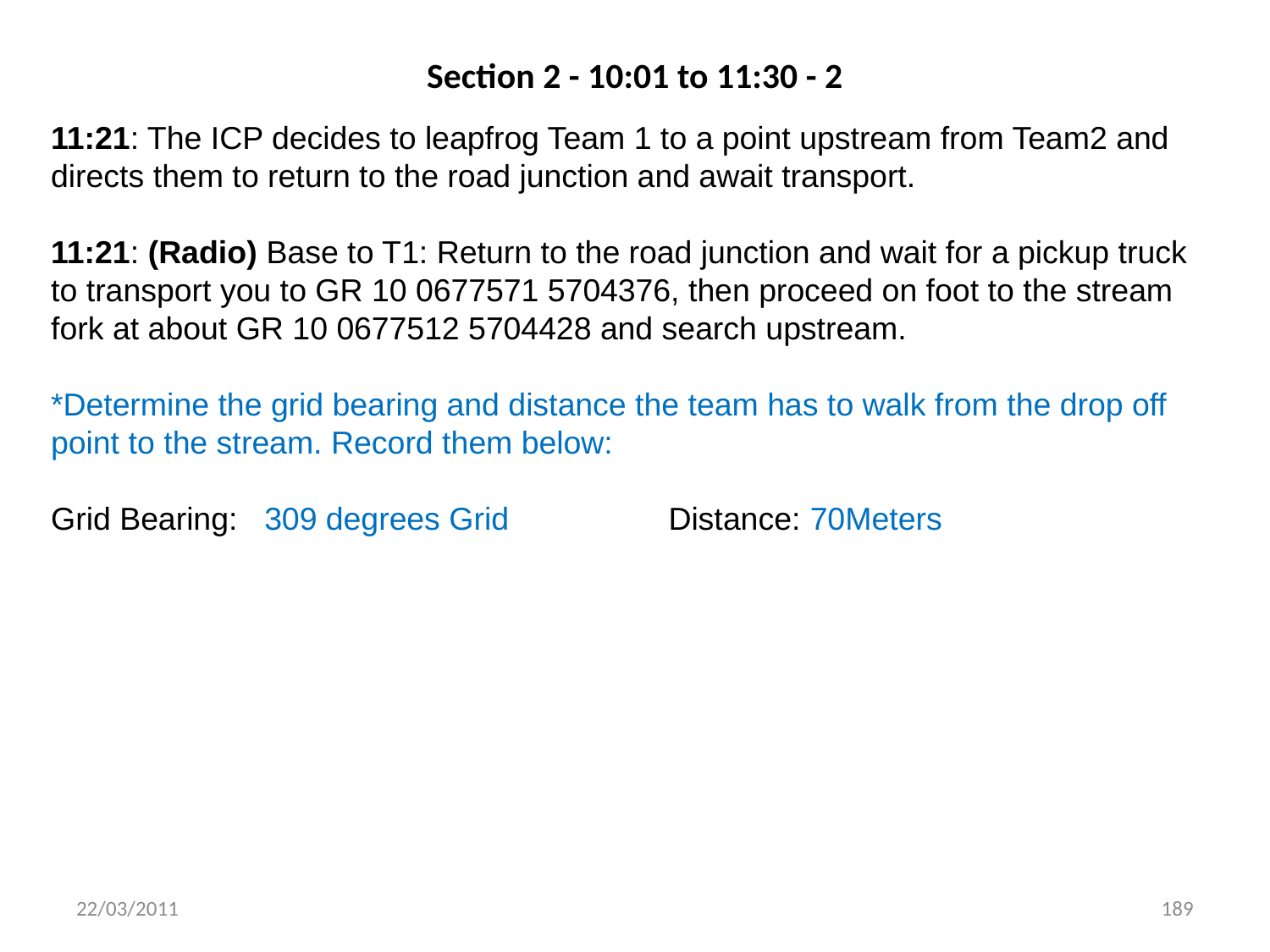

# Section 2 - 10:01 to 11:30 - 2
11:21: The ICP decides to leapfrog Team 1 to a point upstream from Team2 and directs them to return to the road junction and await transport.

11:21: (Radio) Base to T1: Return to the road junction and wait for a pickup truck to transport you to GR 10 0677571 5704376, then proceed on foot to the stream fork at about GR 10 0677512 5704428 and search upstream.

*Determine the grid bearing and distance the team has to walk from the drop off point to the stream. Record them below:

Grid Bearing:   309 degrees Grid                  Distance: 70Meters
22/03/2011
189